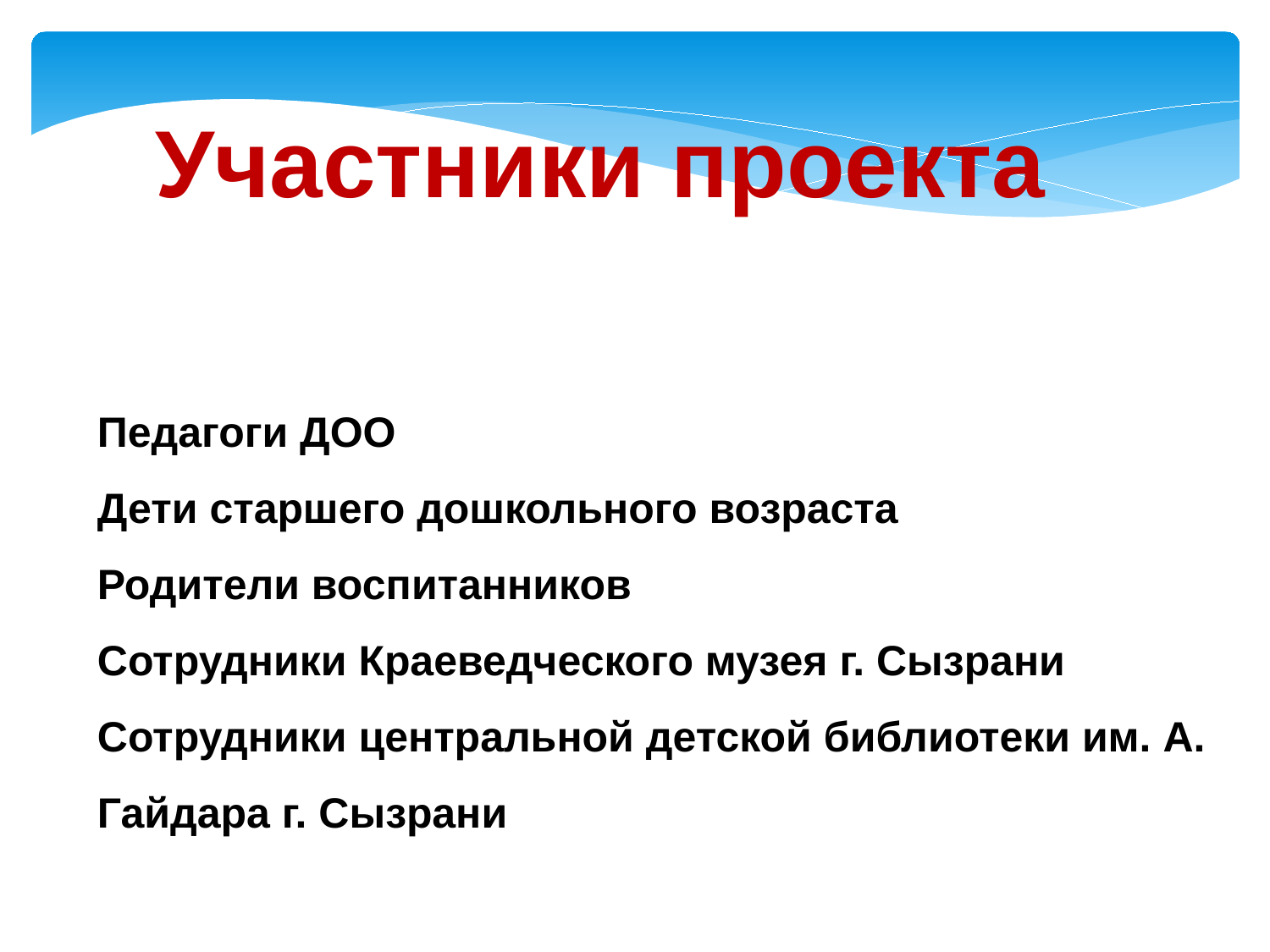

Участники проекта
Педагоги ДОО
Дети старшего дошкольного возраста
Родители воспитанников
Сотрудники Краеведческого музея г. Сызрани
Сотрудники центральной детской библиотеки им. А. Гайдара г. Сызрани